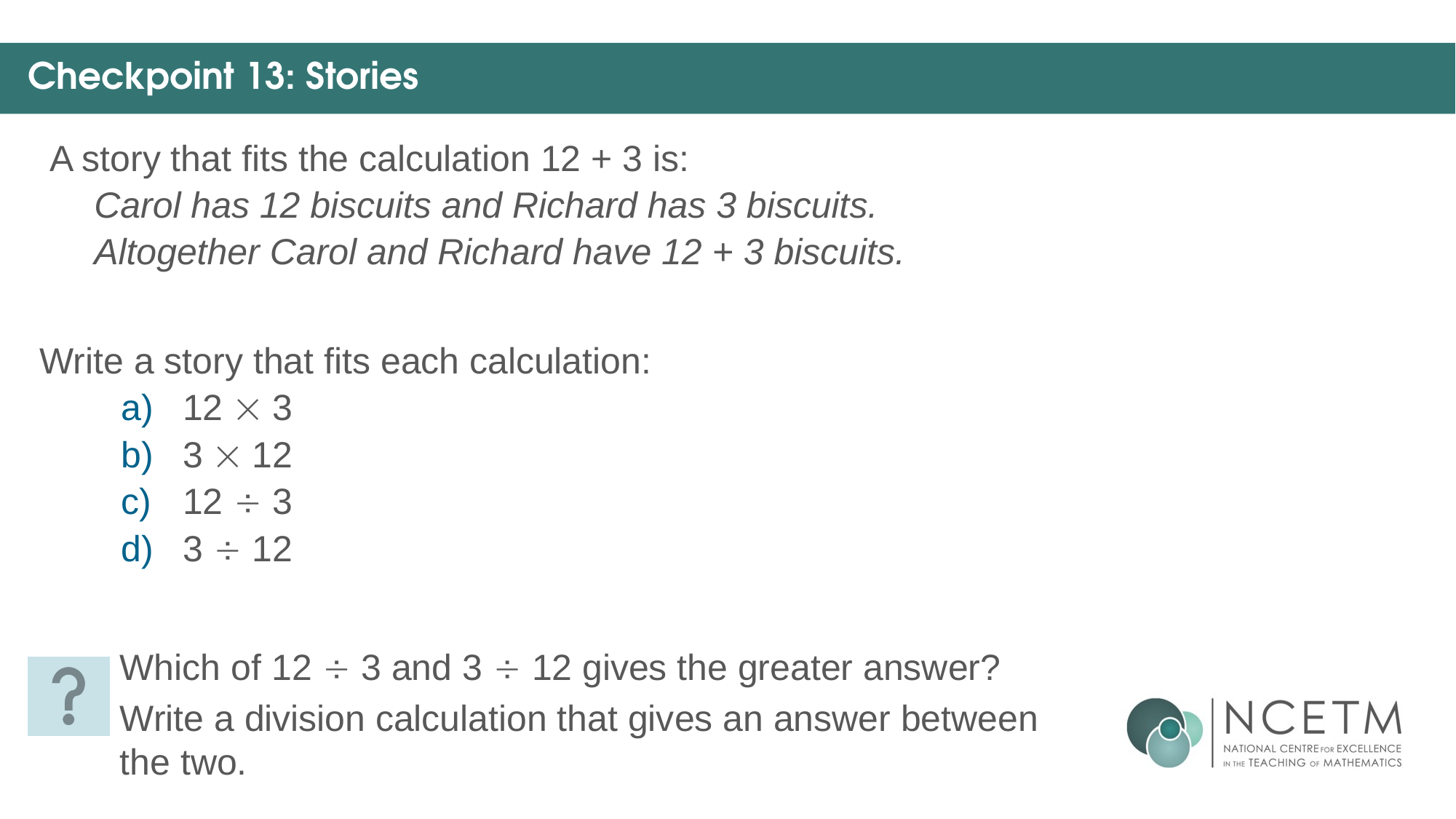

Checkpoint 13: Stories

 A story that fits the calculation 12 + 3 is:
Carol has 12 biscuits and Richard has 3 biscuits.
Altogether Carol and Richard have 12 + 3 biscuits.

Write a story that fits each calculation:
12 × 3
3 × 12
12 ÷ 3
3 ÷ 12
Which of 12 ÷ 3 and 3 ÷ 12 gives the greater answer?
Write a division calculation that gives an answer between   the two.